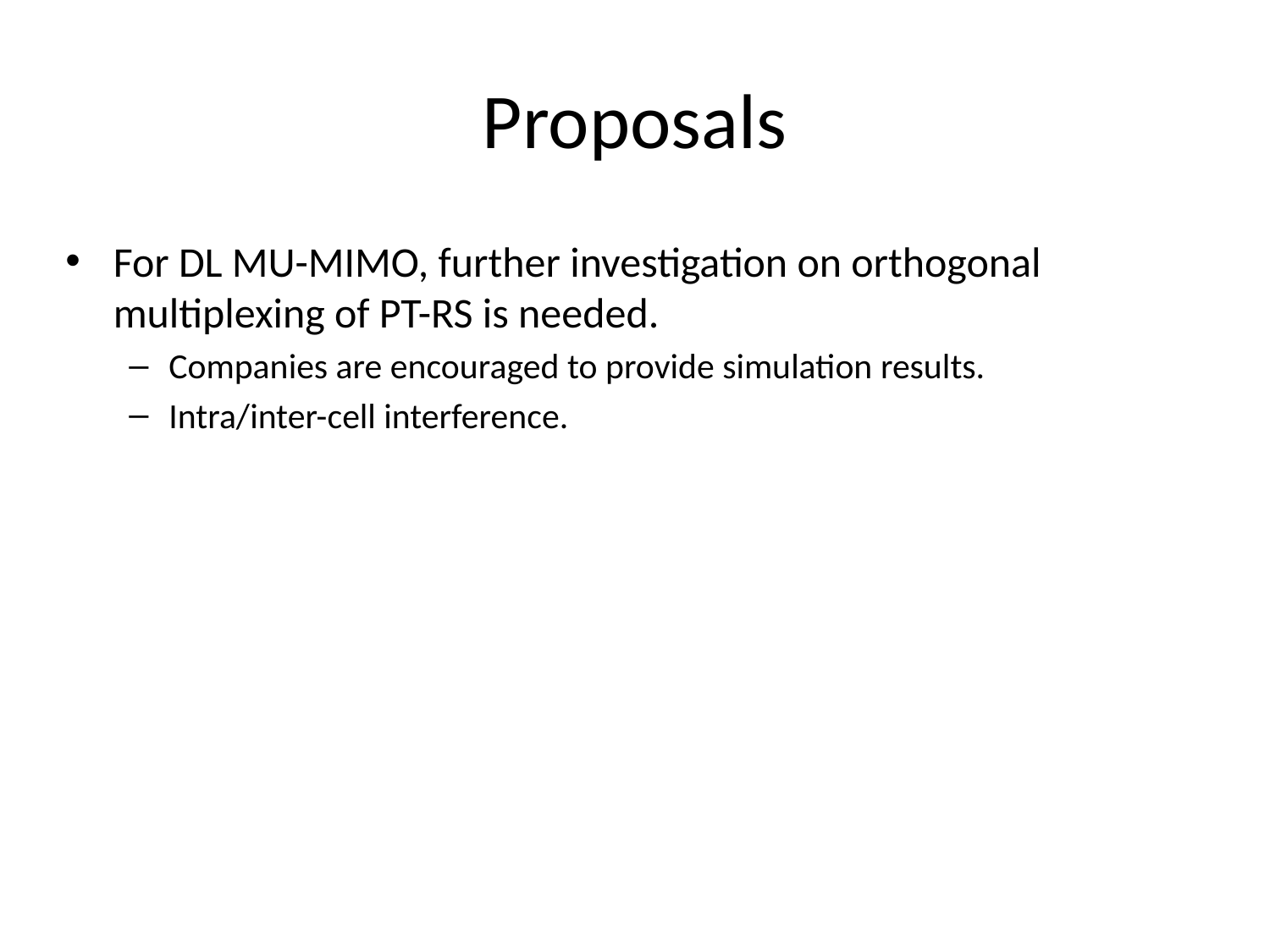

# Proposals
For DL MU-MIMO, further investigation on orthogonal multiplexing of PT-RS is needed.
Companies are encouraged to provide simulation results.
Intra/inter-cell interference.